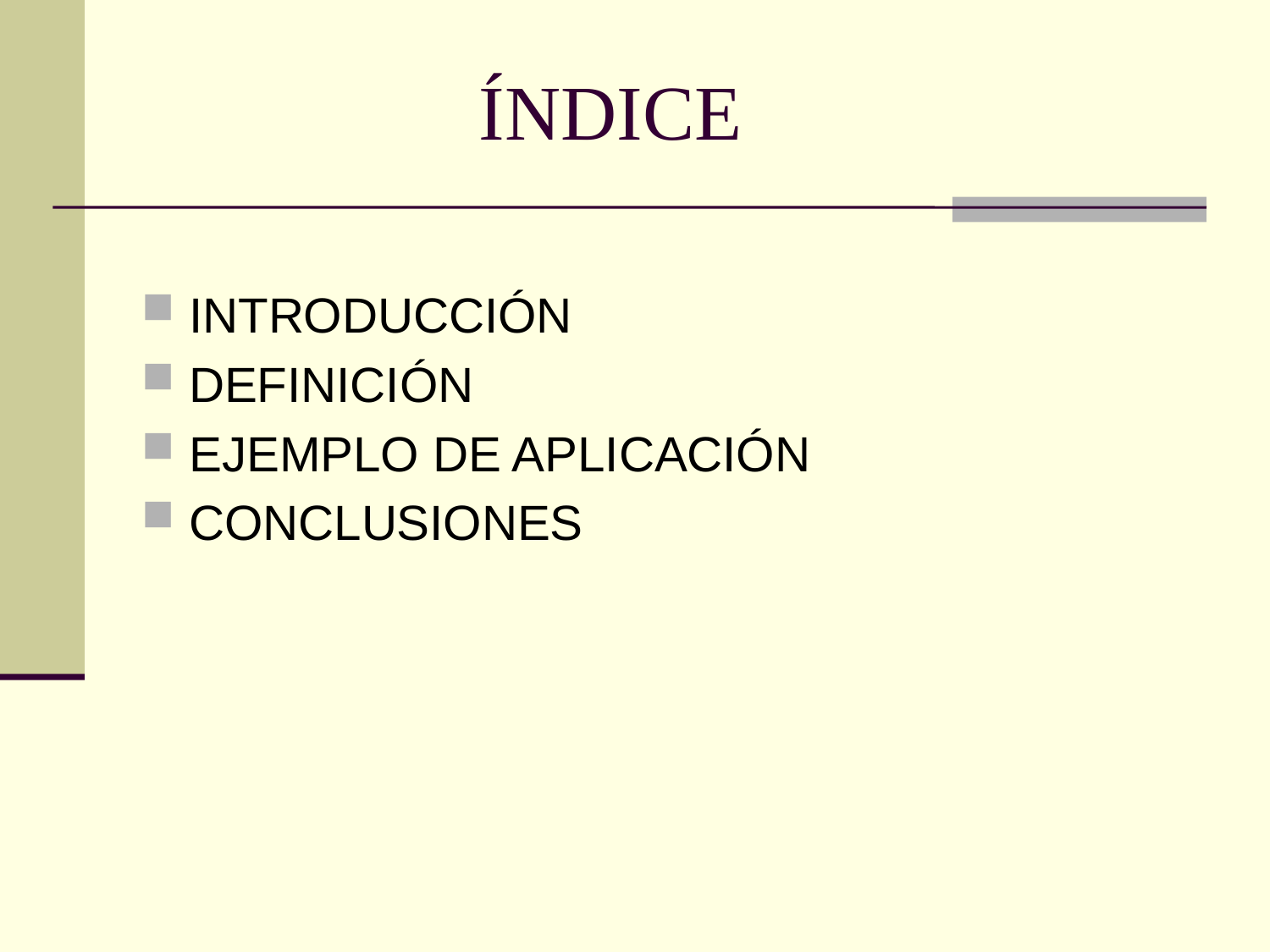

# ÍNDICE
INTRODUCCIÓN
DEFINICIÓN
EJEMPLO DE APLICACIÓN
CONCLUSIONES